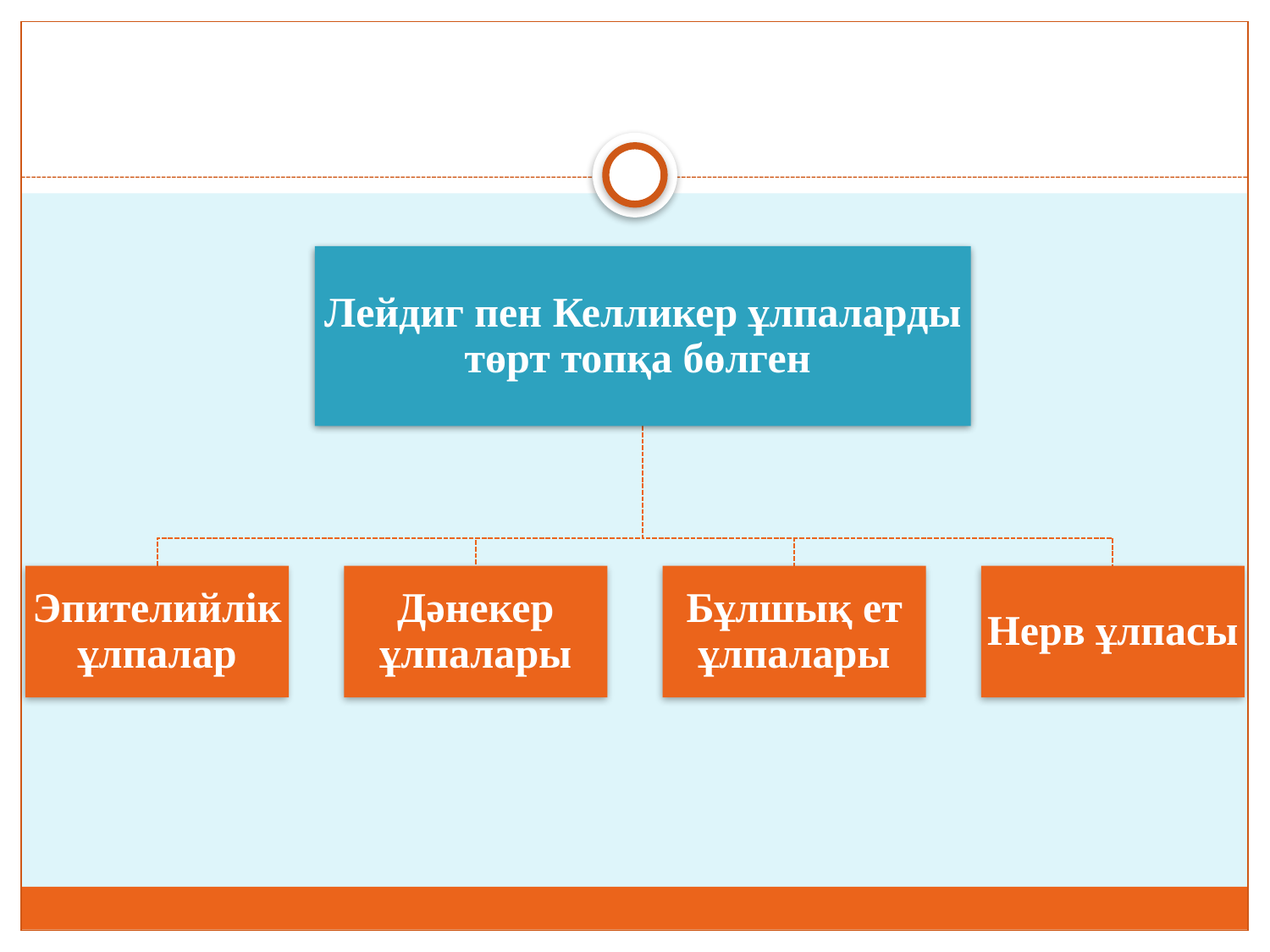

Лейдиг пен Келликер ұлпаларды төрт топқа бөлген
Эпителийлік ұлпалар
Дәнекер ұлпалары
Бұлшық ет ұлпалары
Нерв ұлпасы